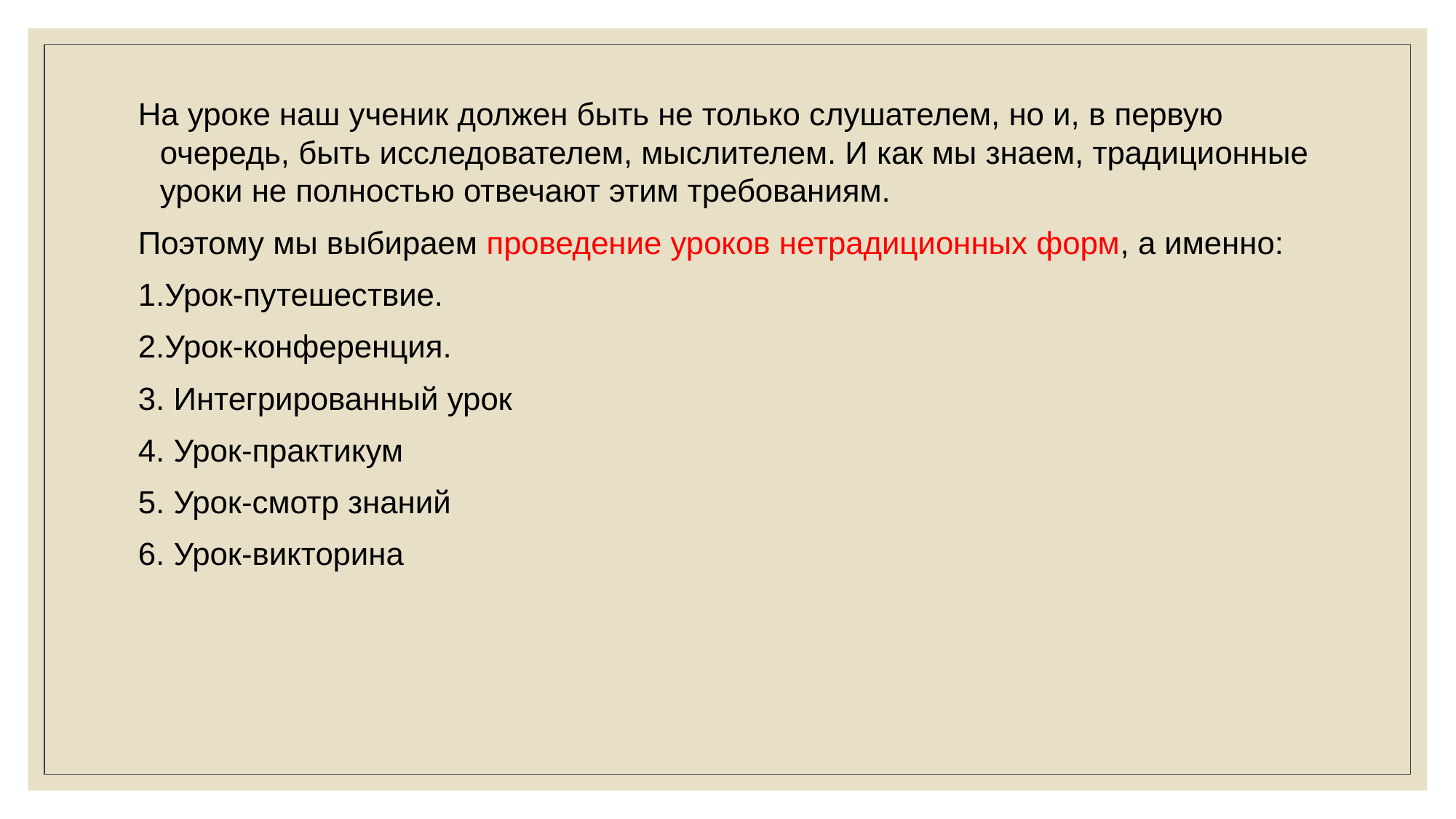

На уроке наш ученик должен быть не только слушателем, но и, в первую очередь, быть исследователем, мыслителем. И как мы знаем, традиционные уроки не полностью отвечают этим требованиям.
Поэтому мы выбираем проведение уроков нетрадиционных форм, а именно:
1.Урок-путешествие.
2.Урок-конференция.
3. Интегрированный урок
4. Урок-практикум
5. Урок-смотр знаний
6. Урок-викторина